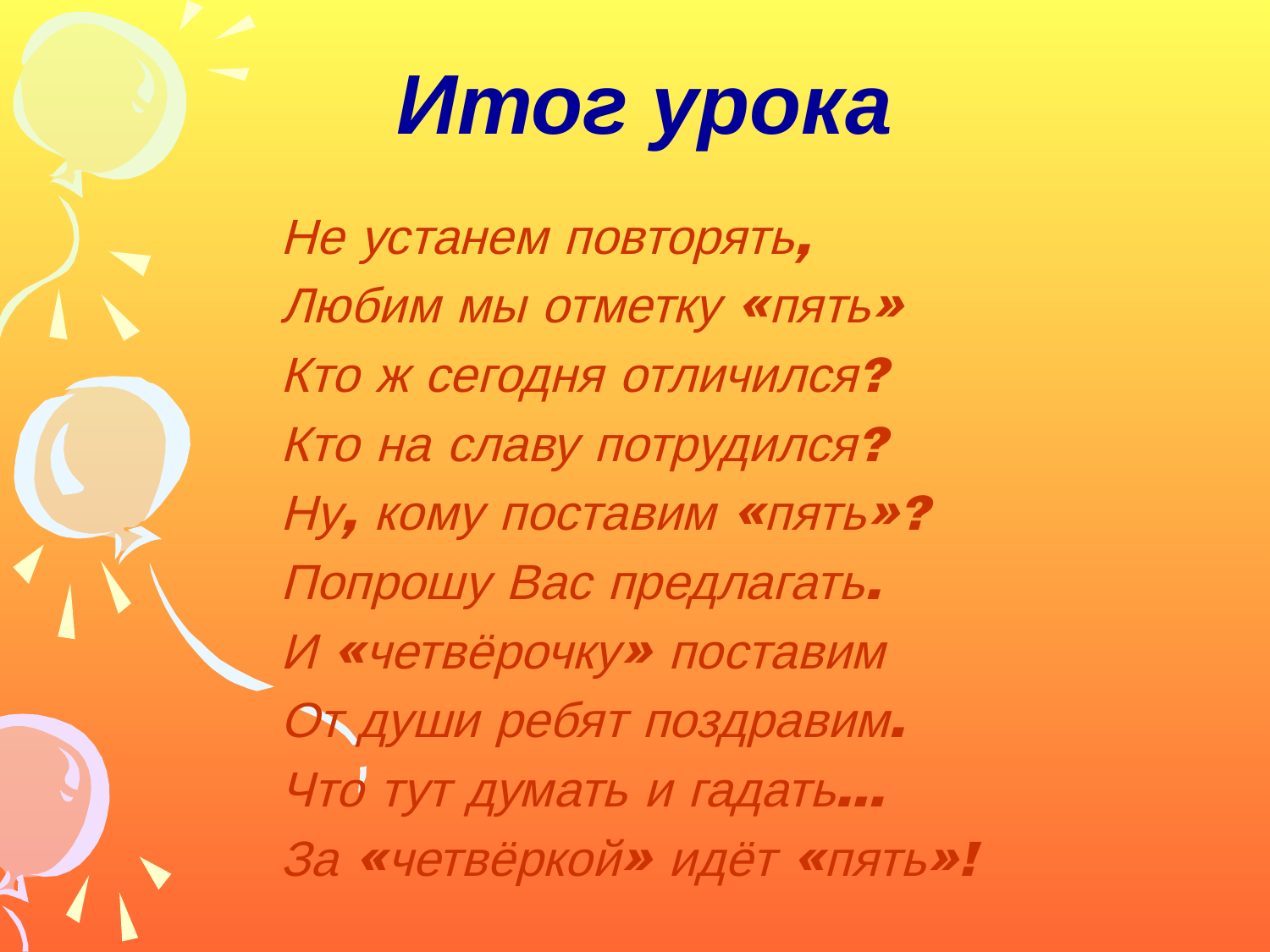

# Итог урока
Не устанем повторять,
Любим мы отметку «пять»
Кто ж сегодня отличился?
Кто на славу потрудился?
Ну, кому поставим «пять»?
Попрошу Вас предлагать.
И «четвёрочку» поставим
От души ребят поздравим.
Что тут думать и гадать…
За «четвёркой» идёт «пять»!